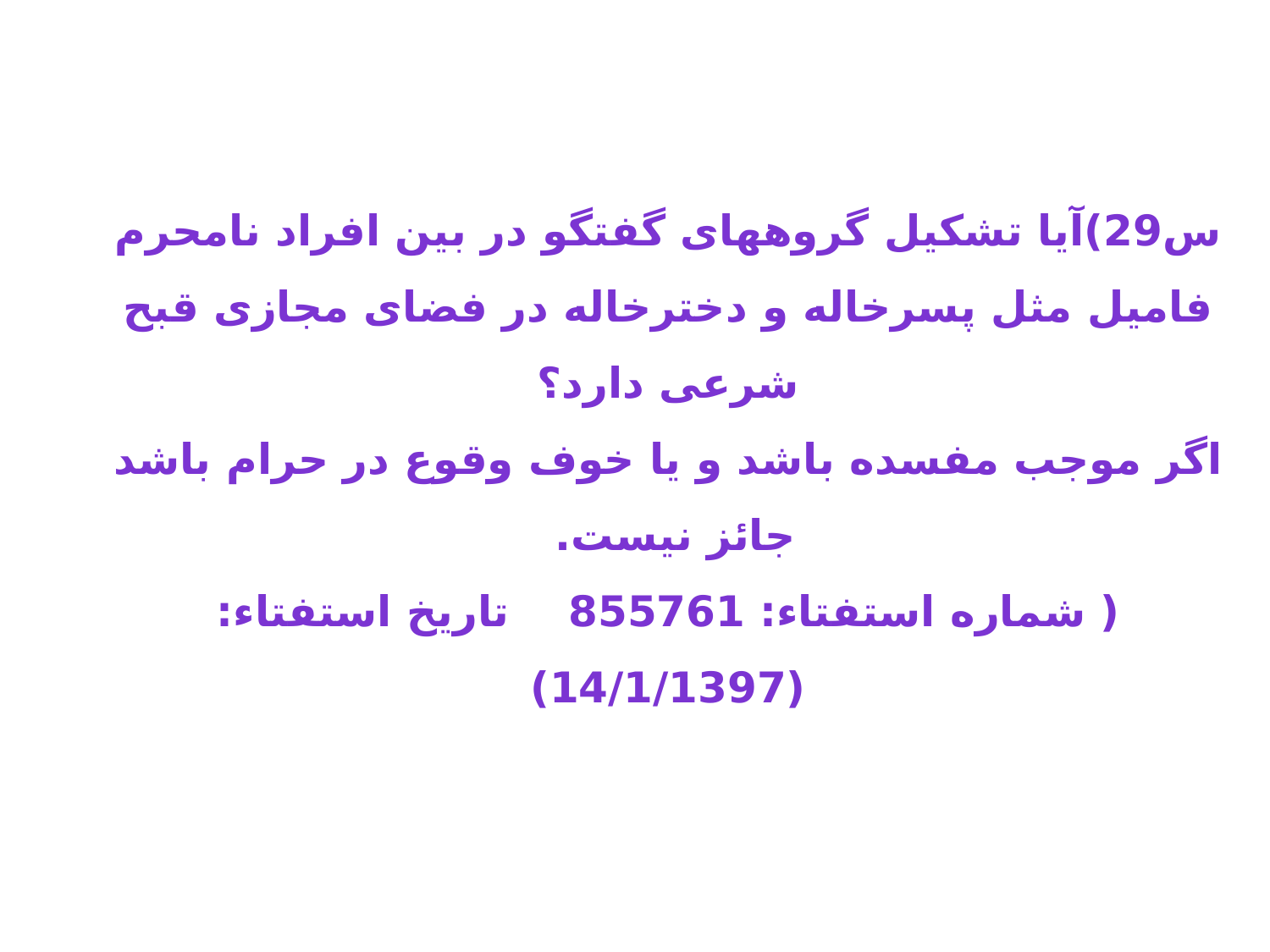

# س29)آیا تشکیل گروههای گفتگو در بین افراد نامحرم فامیل مثل پسرخاله و دخترخاله در فضای مجازی قبح شرعی دارد؟ اگر موجب مفسده باشد و یا خوف وقوع در حرام باشد جائز نیست. ( شماره استفتاء: 855761    تاریخ استفتاء: (14/1/1397)